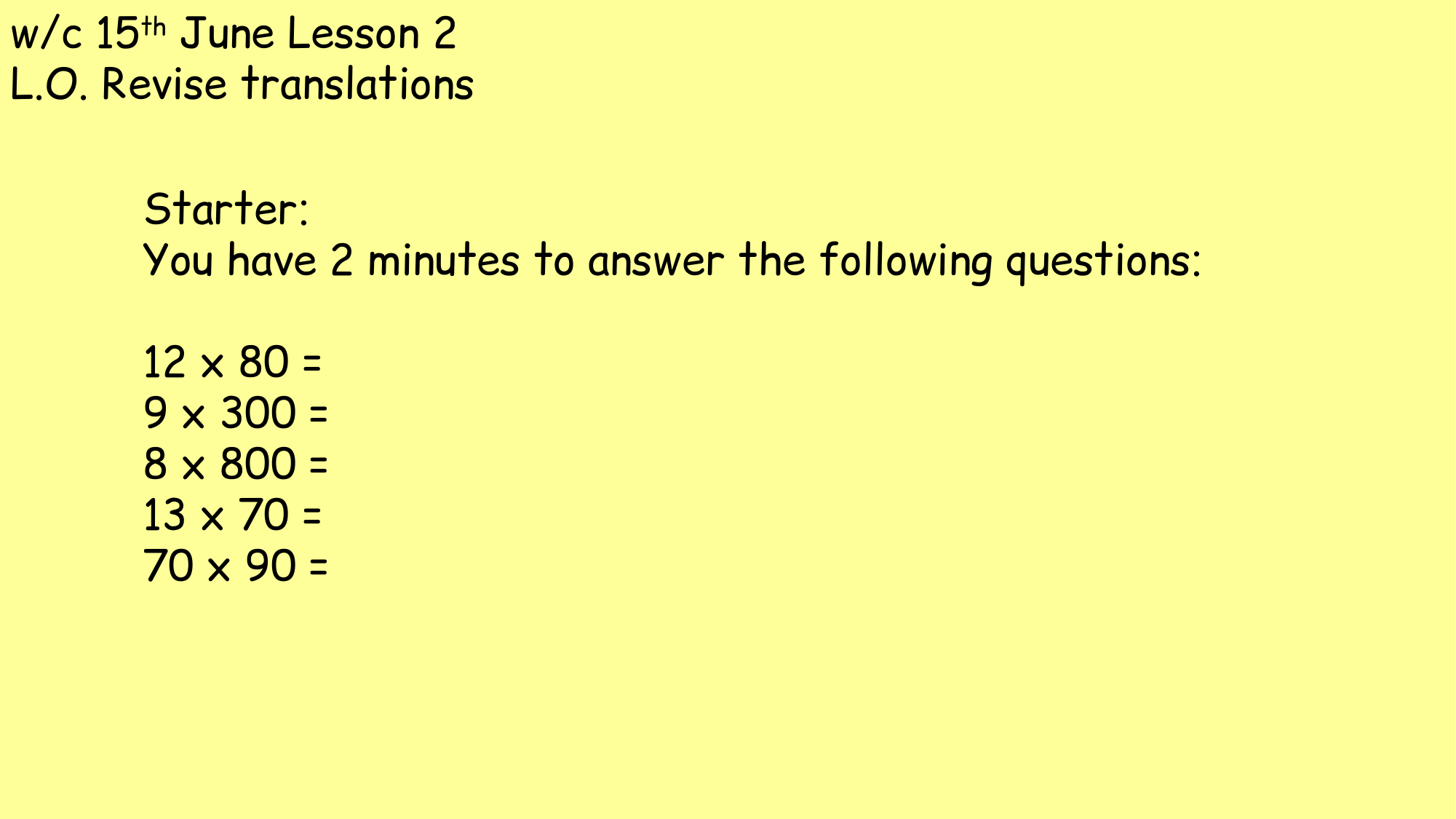

w/c 15th June Lesson 2
L.O. Revise translations
Starter:
You have 2 minutes to answer the following questions:

12 x 80 =
9 x 300 =
8 x 800 =
13 x 70 =
70 x 90 =